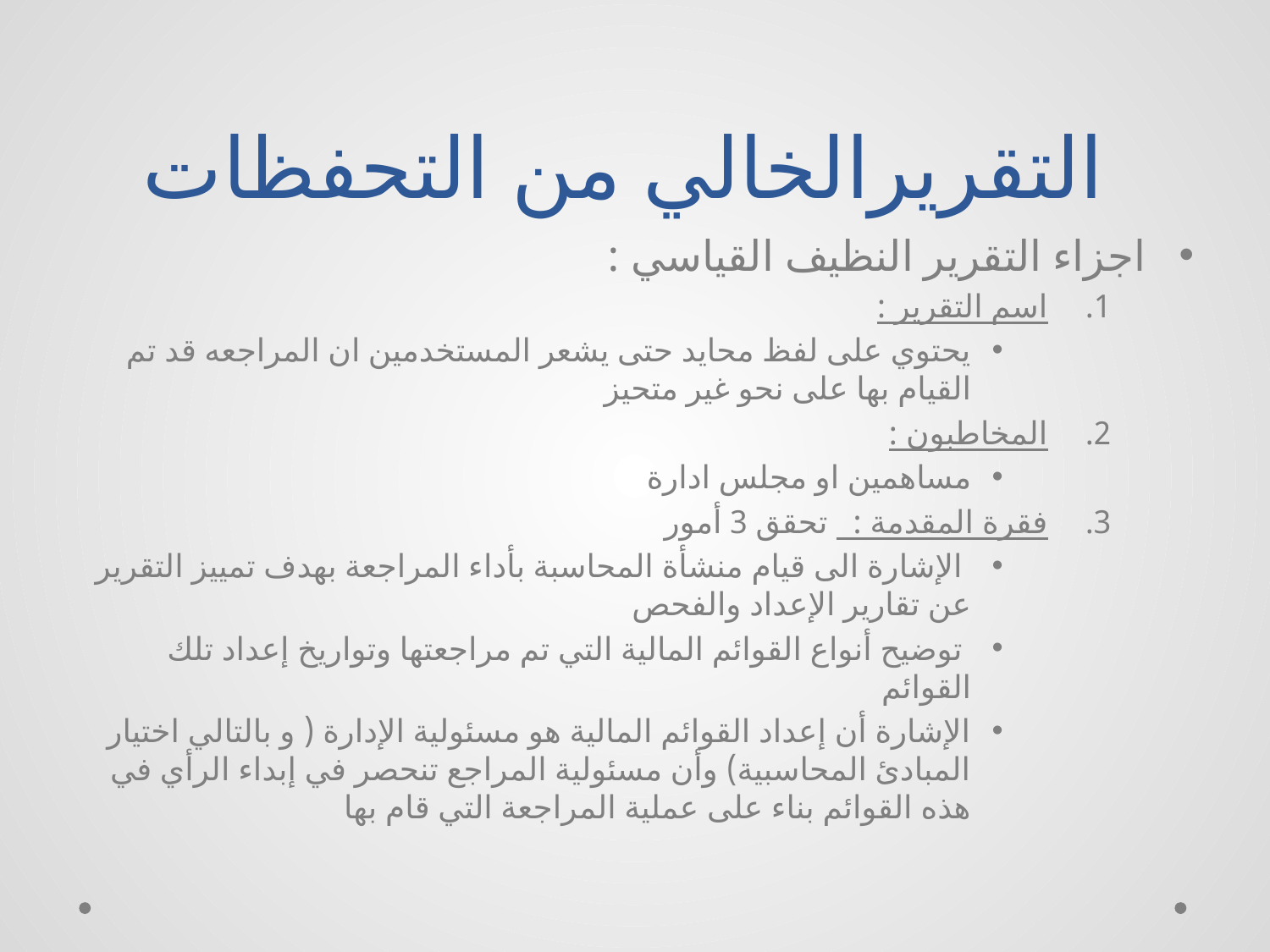

# التقريرالخالي من التحفظات
اجزاء التقرير النظيف القياسي :
اسم التقرير :
يحتوي على لفظ محايد حتى يشعر المستخدمين ان المراجعه قد تم القيام بها على نحو غير متحيز
المخاطبون :
مساهمين او مجلس ادارة
فقرة المقدمة :   تحقق 3 أمور
 الإشارة الى قيام منشأة المحاسبة بأداء المراجعة بهدف تمييز التقرير عن تقارير الإعداد والفحص
 توضيح أنواع القوائم المالية التي تم مراجعتها وتواريخ إعداد تلك القوائم
الإشارة أن إعداد القوائم المالية هو مسئولية الإدارة ( و بالتالي اختيار المبادئ المحاسبية) وأن مسئولية المراجع تنحصر في إبداء الرأي في هذه القوائم بناء على عملية المراجعة التي قام بها